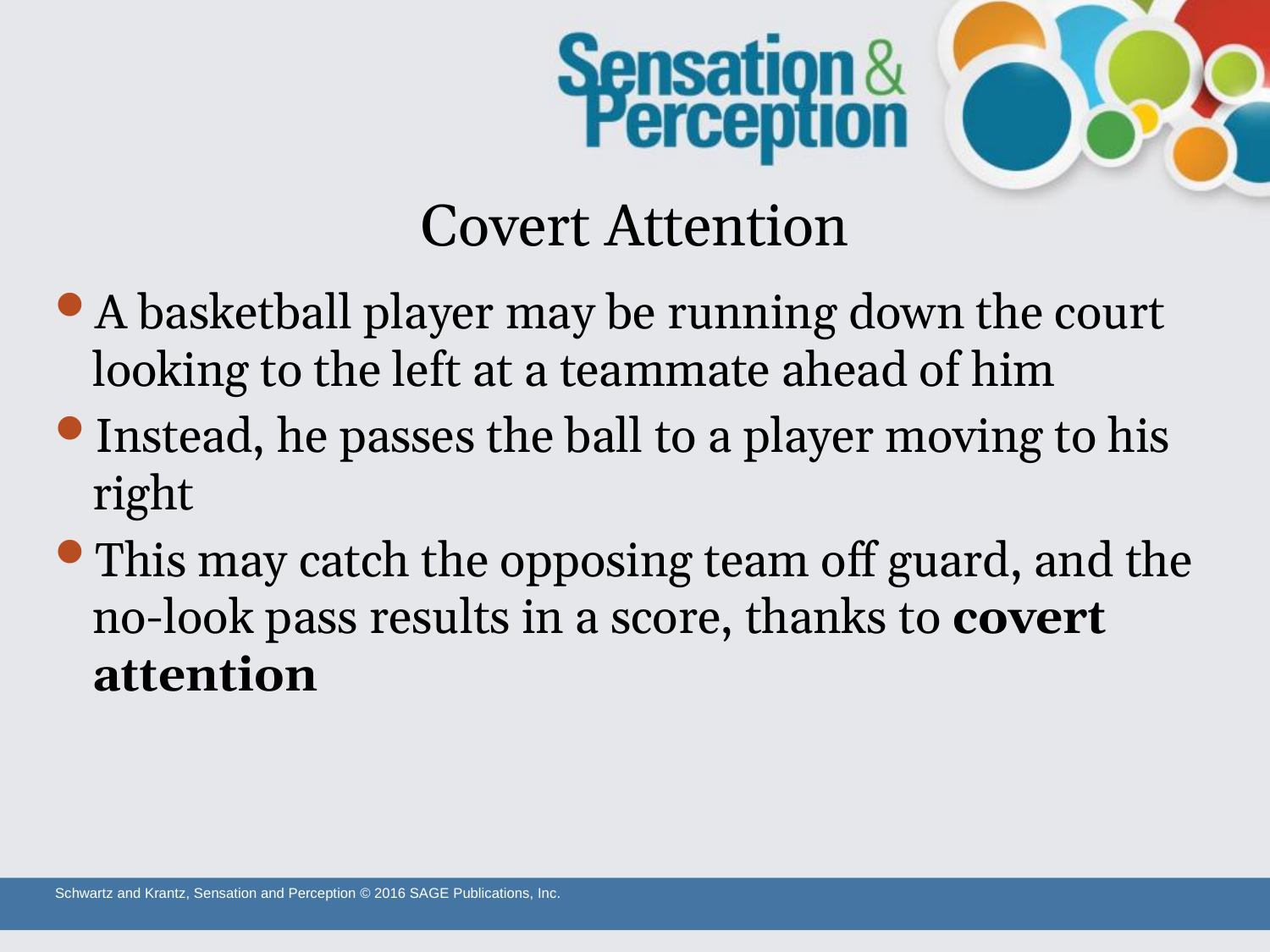

# Covert Attention
A basketball player may be running down the court looking to the left at a teammate ahead of him
Instead, he passes the ball to a player moving to his right
This may catch the opposing team off guard, and the no-look pass results in a score, thanks to covert attention
Schwartz and Krantz, Sensation and Perception © 2016 SAGE Publications, Inc.